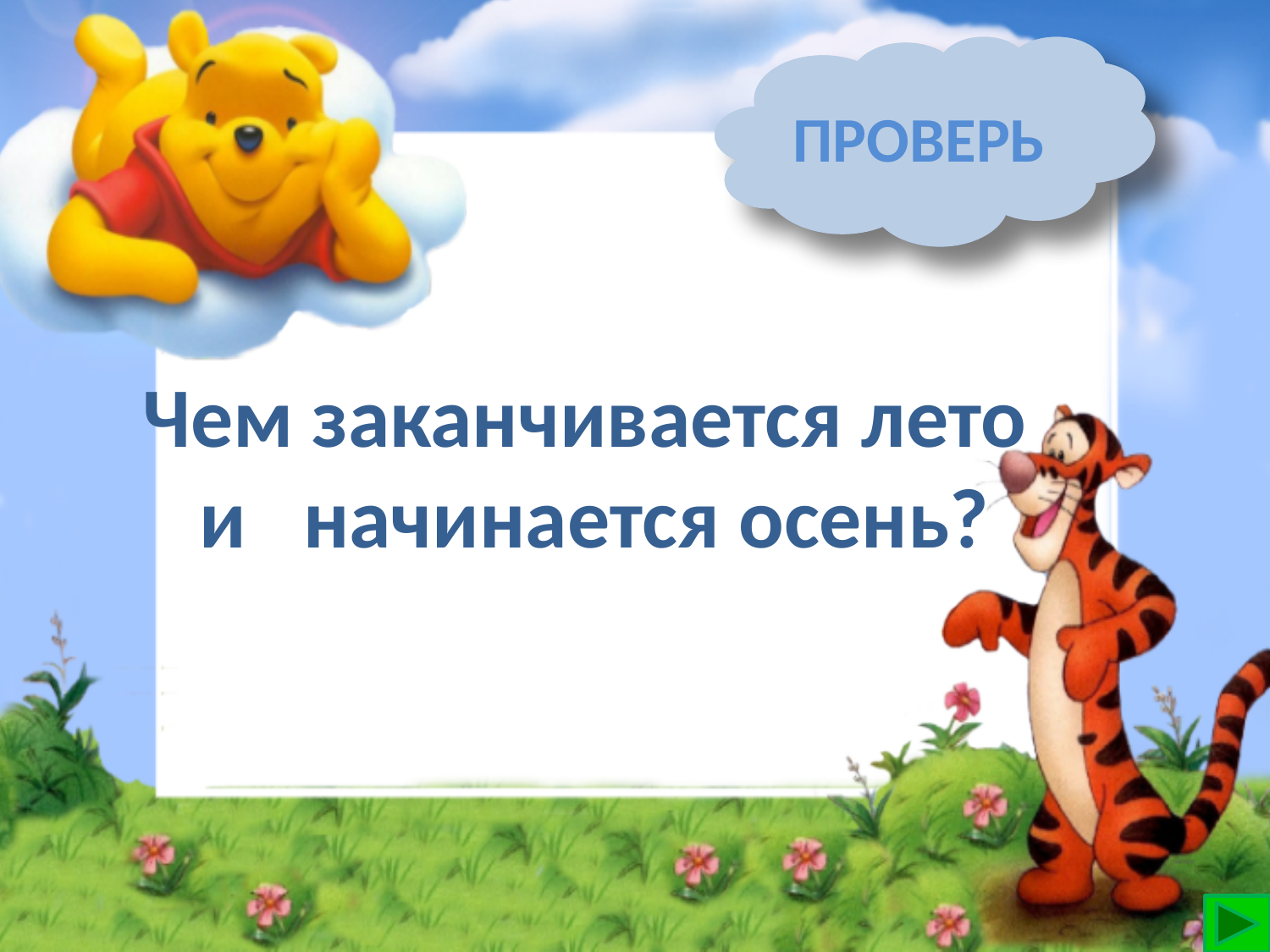

летО
Осень
ПРОВЕРЬ
Чем заканчивается лето
 и   начинается осень?